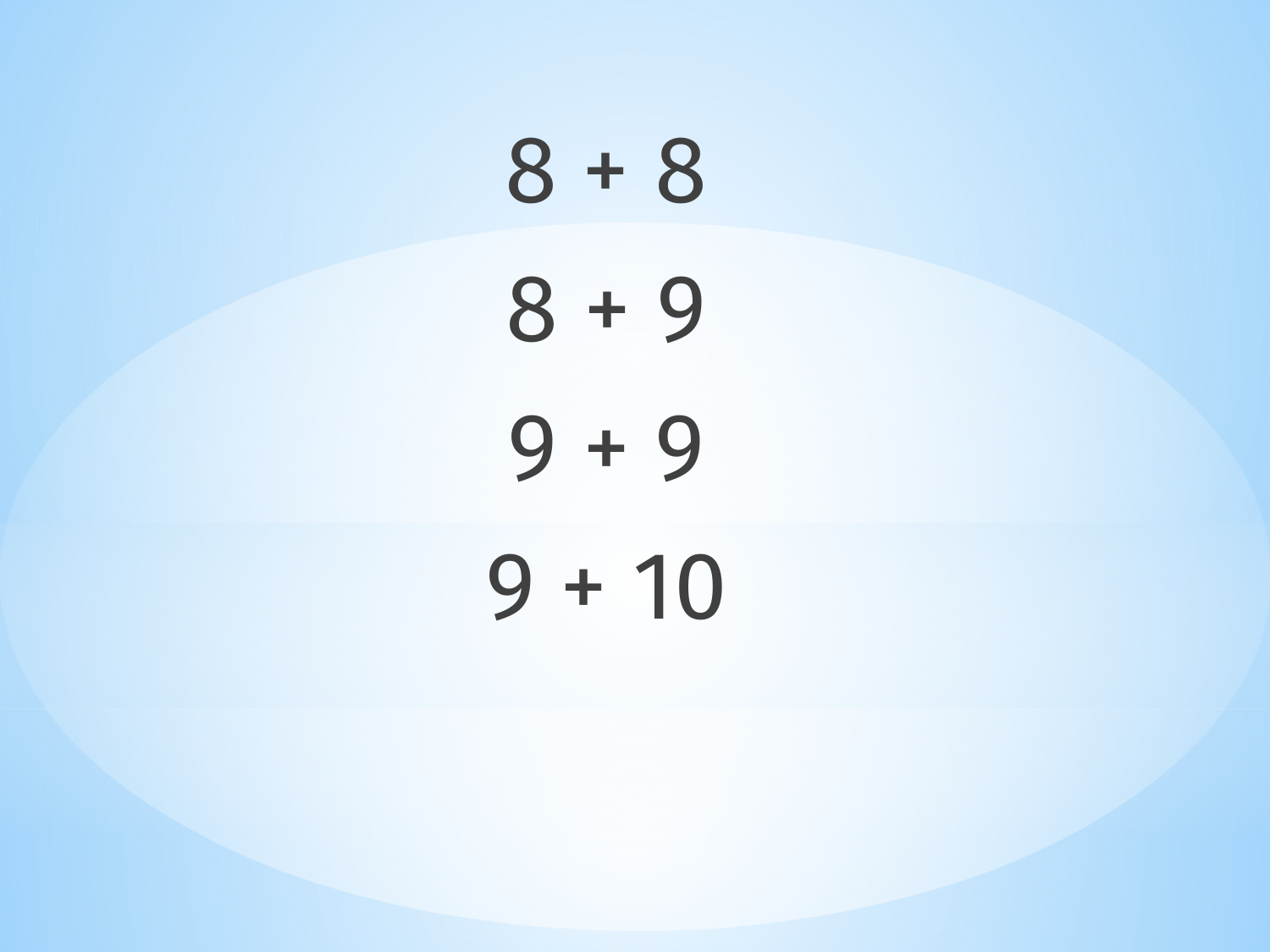

8 + 8
8 + 9
9 + 9
9 + 10